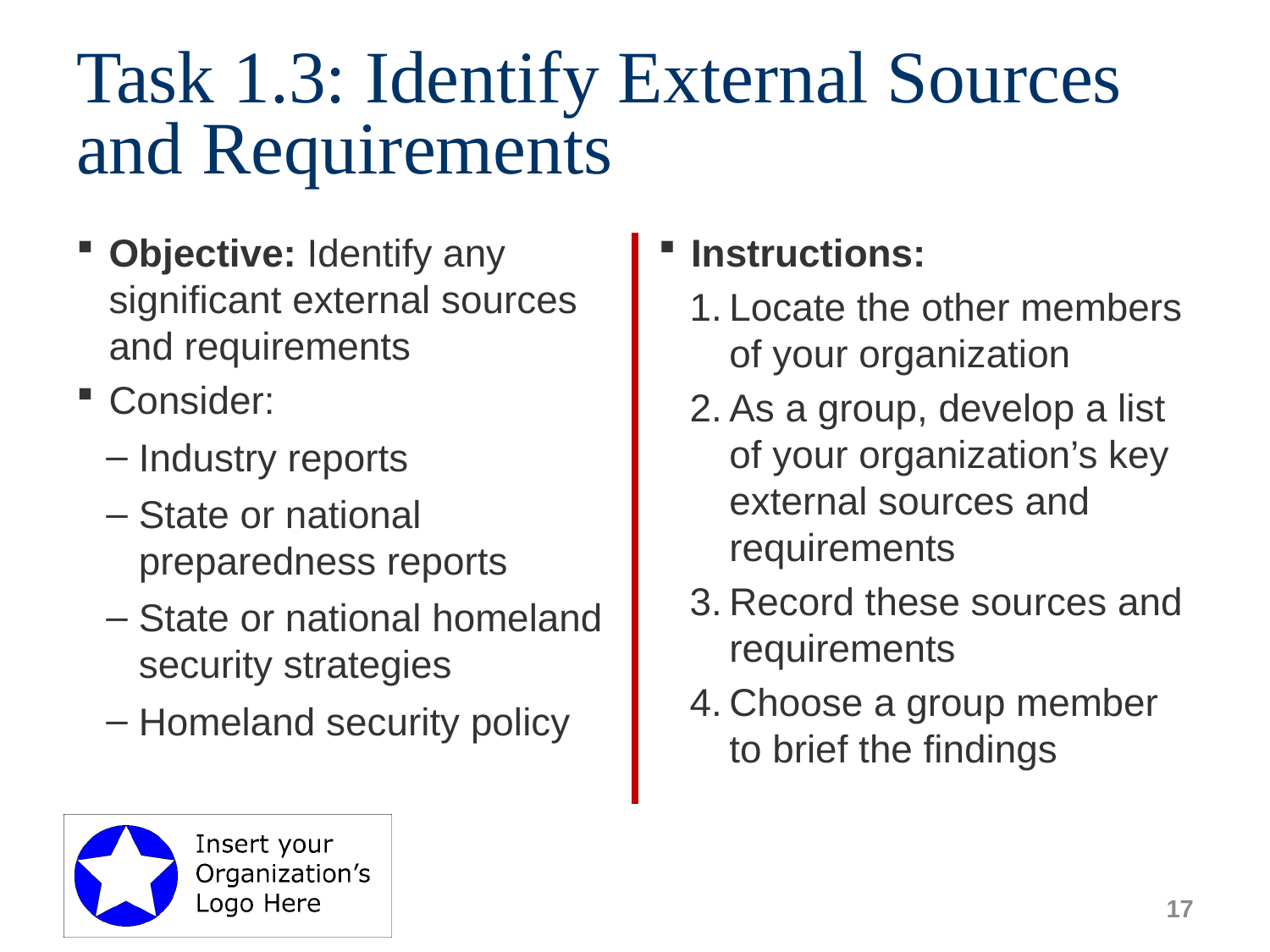

# Task 1.3: Identify External Sources and Requirements
Objective: Identify any significant external sources and requirements
Consider:
Industry reports
State or national preparedness reports
State or national homeland security strategies
Homeland security policy
Instructions:
Locate the other members of your organization
As a group, develop a list of your organization’s key external sources and requirements
Record these sources and requirements
Choose a group member to brief the findings
17